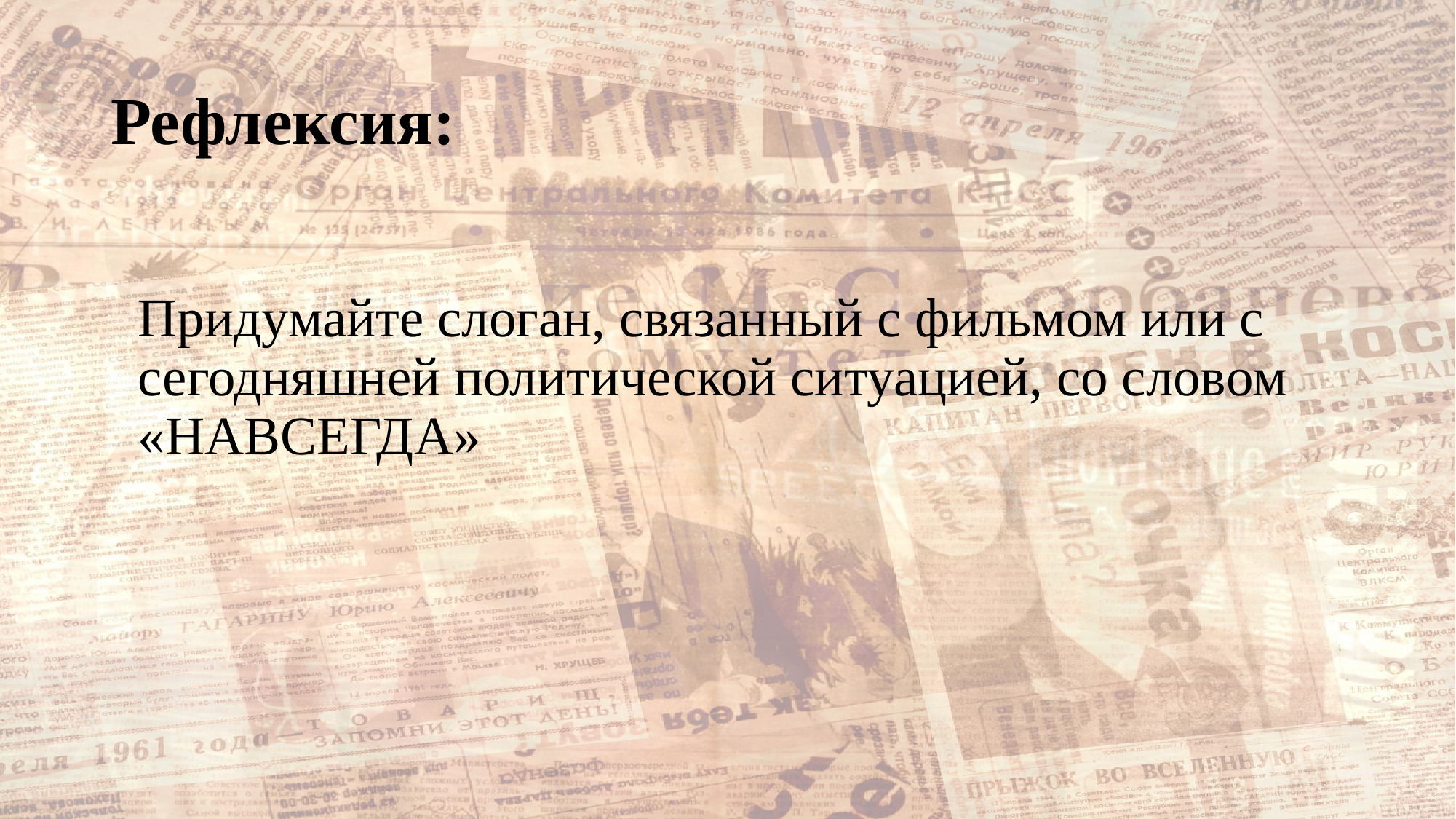

# Рефлексия:

Придумайте слоган, связанный с фильмом или с сегодняшней политической ситуацией, со словом «НАВСЕГДА»